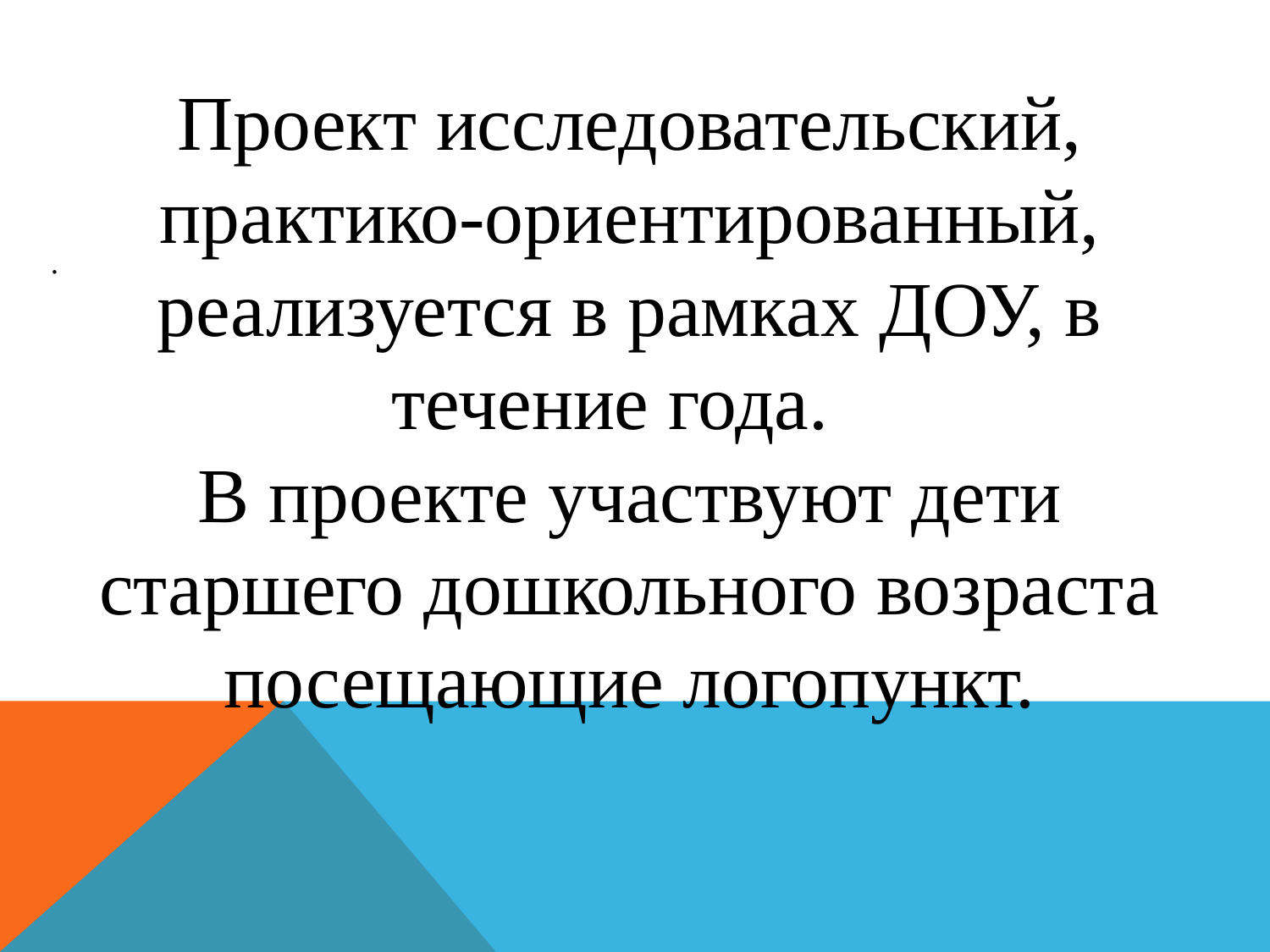

Проект исследовательский, практико-ориентированный, реализуется в рамках ДОУ, в течение года.
В проекте участвуют дети старшего дошкольного возраста посещающие логопункт.
.